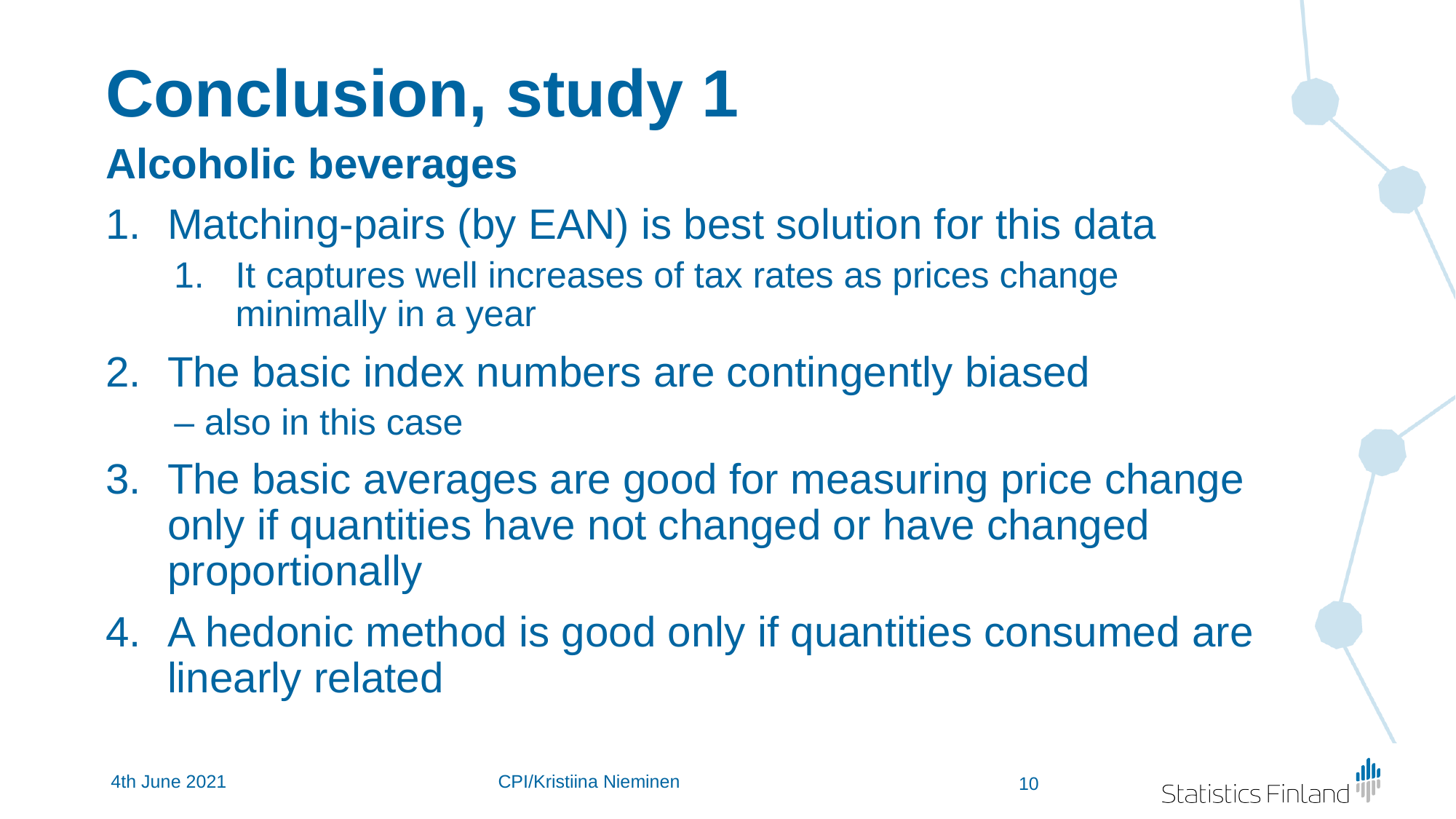

# Conclusion, study 1
Alcoholic beverages
Matching-pairs (by EAN) is best solution for this data
It captures well increases of tax rates as prices change minimally in a year
The basic index numbers are contingently biased
– also in this case
The basic averages are good for measuring price change only if quantities have not changed or have changed proportionally
A hedonic method is good only if quantities consumed are linearly related

4th June 2021
CPI/Kristiina Nieminen
10